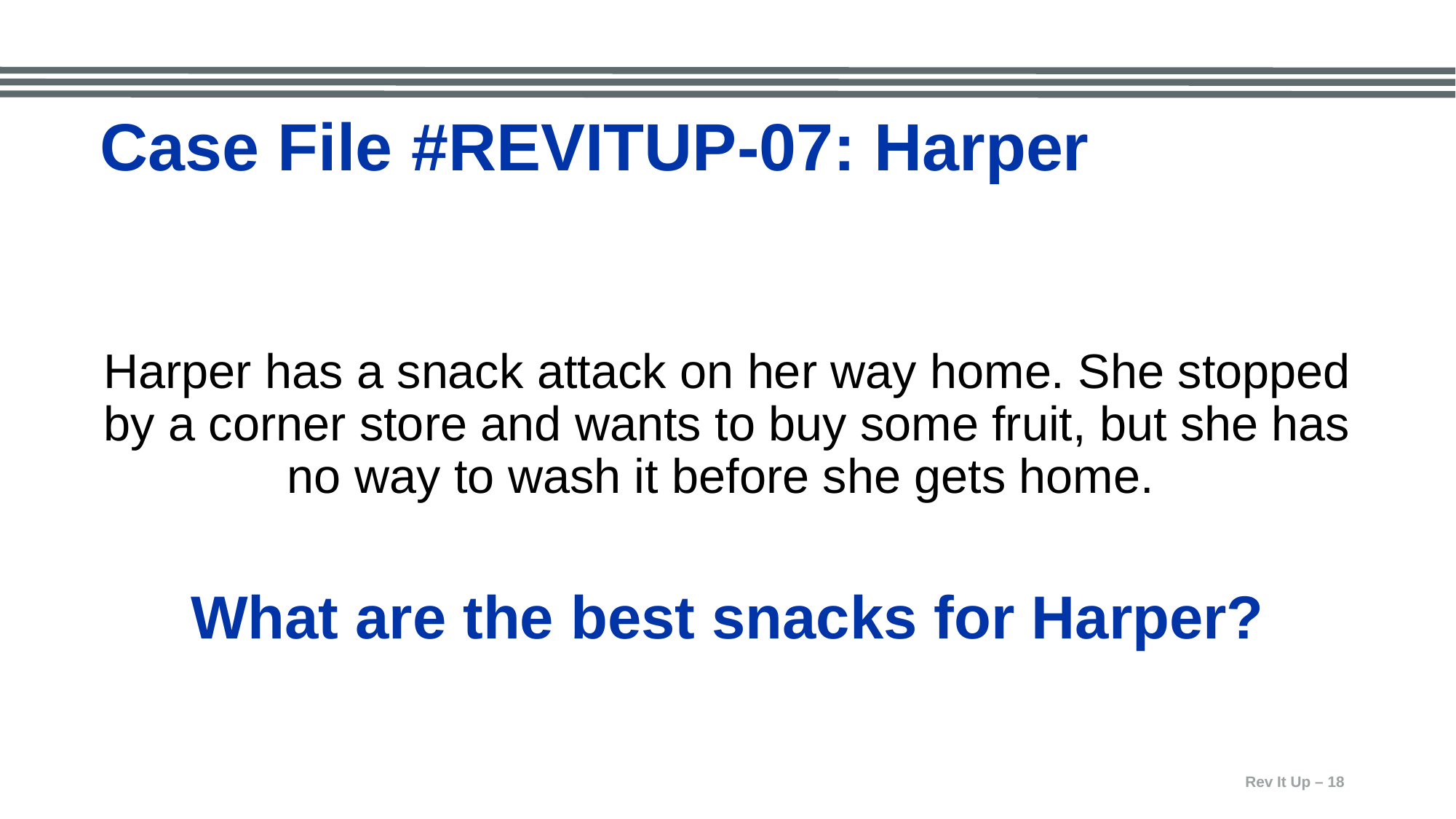

# Case File #REVITUP-07: Harper
Harper has a snack attack on her way home. She stopped by a corner store and wants to buy some fruit, but she has no way to wash it before she gets home.

What are the best snacks for Harper?
Rev It Up – 18